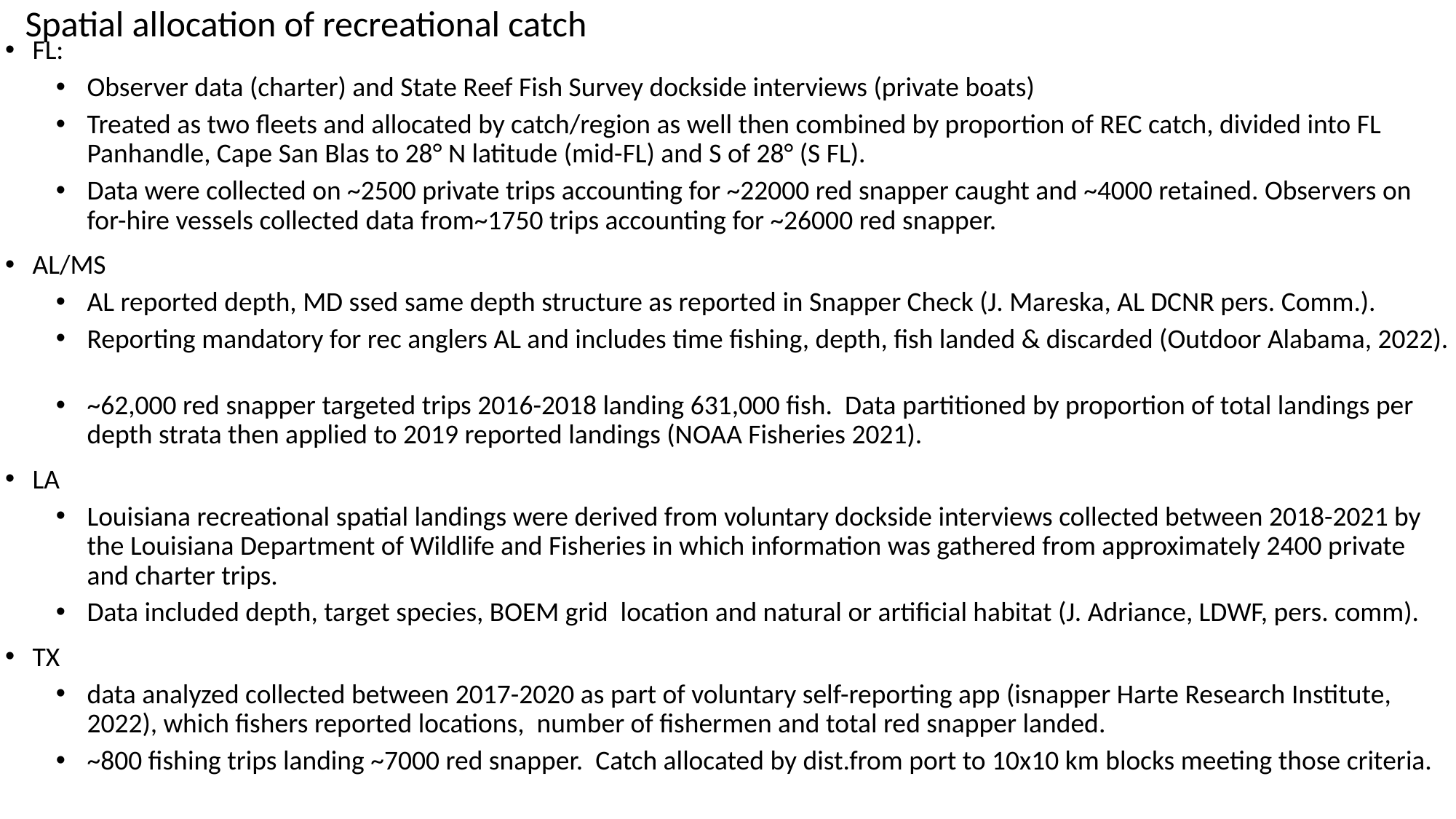

# Spatial allocation of recreational catch
FL:
Observer data (charter) and State Reef Fish Survey dockside interviews (private boats)
Treated as two fleets and allocated by catch/region as well then combined by proportion of REC catch, divided into FL Panhandle, Cape San Blas to 28° N latitude (mid-FL) and S of 28° (S FL).
Data were collected on ~2500 private trips accounting for ~22000 red snapper caught and ~4000 retained. Observers on for-hire vessels collected data from~1750 trips accounting for ~26000 red snapper.
AL/MS
AL reported depth, MD ssed same depth structure as reported in Snapper Check (J. Mareska, AL DCNR pers. Comm.).
Reporting mandatory for rec anglers AL and includes time fishing, depth, fish landed & discarded (Outdoor Alabama, 2022).
~62,000 red snapper targeted trips 2016-2018 landing 631,000 fish.  Data partitioned by proportion of total landings per depth strata then applied to 2019 reported landings (NOAA Fisheries 2021).
LA
Louisiana recreational spatial landings were derived from voluntary dockside interviews collected between 2018-2021 by the Louisiana Department of Wildlife and Fisheries in which information was gathered from approximately 2400 private and charter trips.
Data included depth, target species, BOEM grid  location and natural or artificial habitat (J. Adriance, LDWF, pers. comm).
TX
data analyzed collected between 2017-2020 as part of voluntary self-reporting app (isnapper Harte Research Institute, 2022), which fishers reported locations,  number of fishermen and total red snapper landed.
~800 fishing trips landing ~7000 red snapper.  Catch allocated by dist.from port to 10x10 km blocks meeting those criteria.